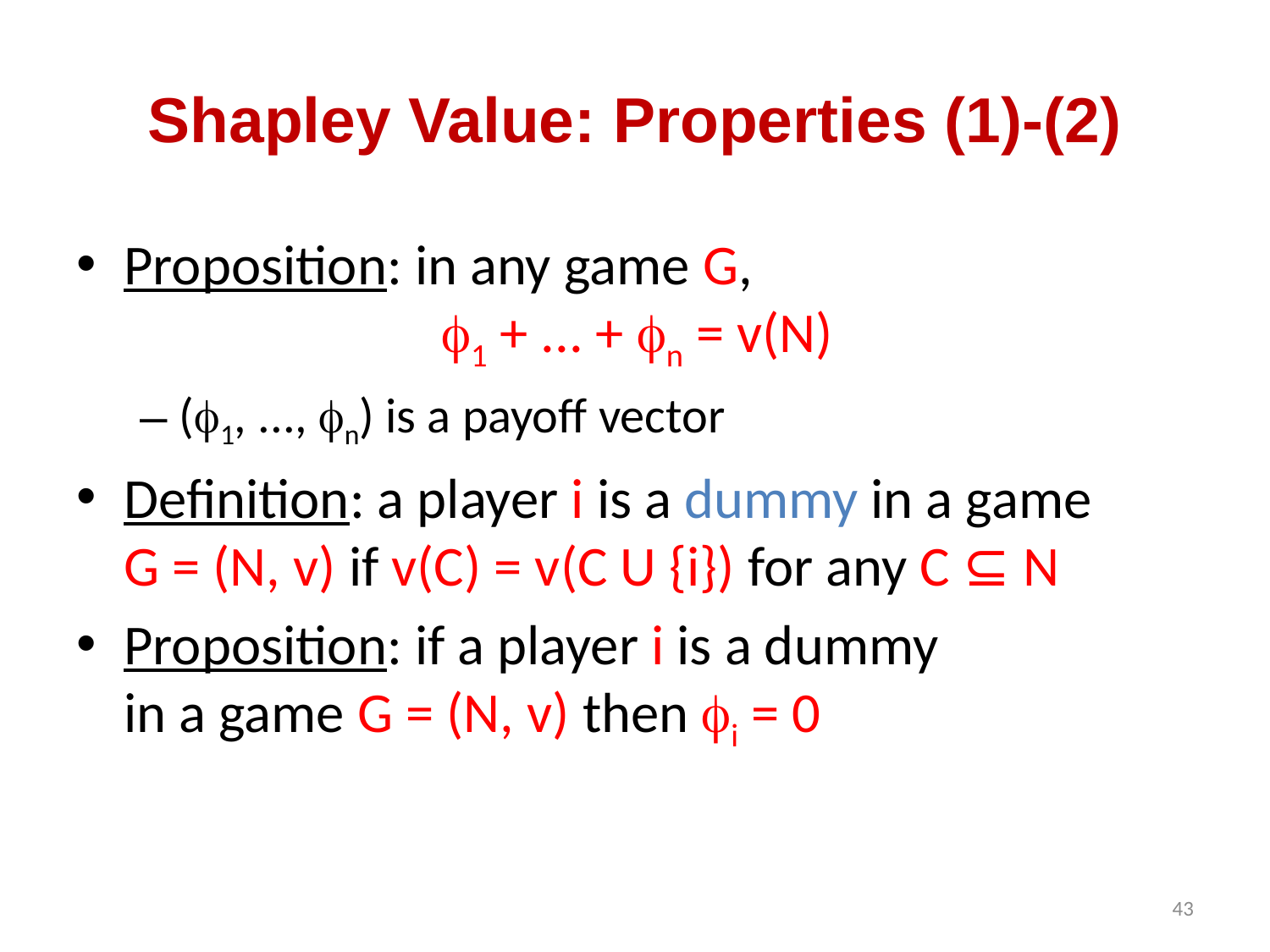

# Shapley Value: Properties (1)-(2)
Proposition: in any game G,
		     φ1 + ... + φn = v(N)
(φ1, ..., φn) is a payoff vector
Definition: a player i is a dummy in a game
G = (N, v) if v(C) = v(C U {i}) for any C ⊆ N
Proposition: if a player i is a dummy
in a game G = (N, v) then φi = 0

43